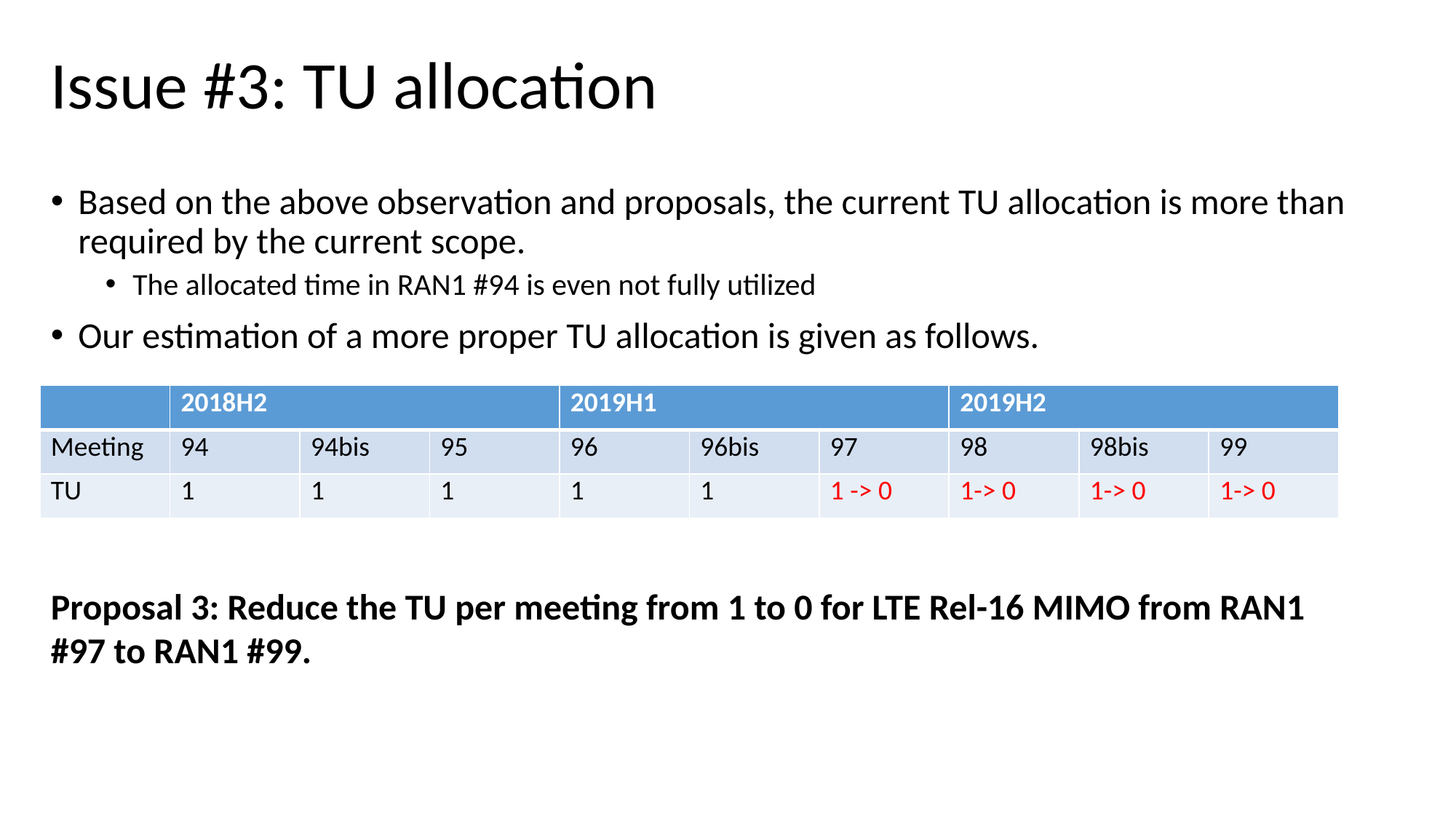

# Issue #3: TU allocation
Based on the above observation and proposals, the current TU allocation is more than required by the current scope.
The allocated time in RAN1 #94 is even not fully utilized
Our estimation of a more proper TU allocation is given as follows.
|  | 2018H2 |  |  | 2019H1 |  |  | 2019H2 |  |  |
| --- | --- | --- | --- | --- | --- | --- | --- | --- | --- |
| Meeting | 94 | 94bis | 95 | 96 | 96bis | 97 | 98 | 98bis | 99 |
| TU | 1 | 1 | 1 | 1 | 1 | 1 -> 0 | 1-> 0 | 1-> 0 | 1-> 0 |
Proposal 3: Reduce the TU per meeting from 1 to 0 for LTE Rel-16 MIMO from RAN1 #97 to RAN1 #99.